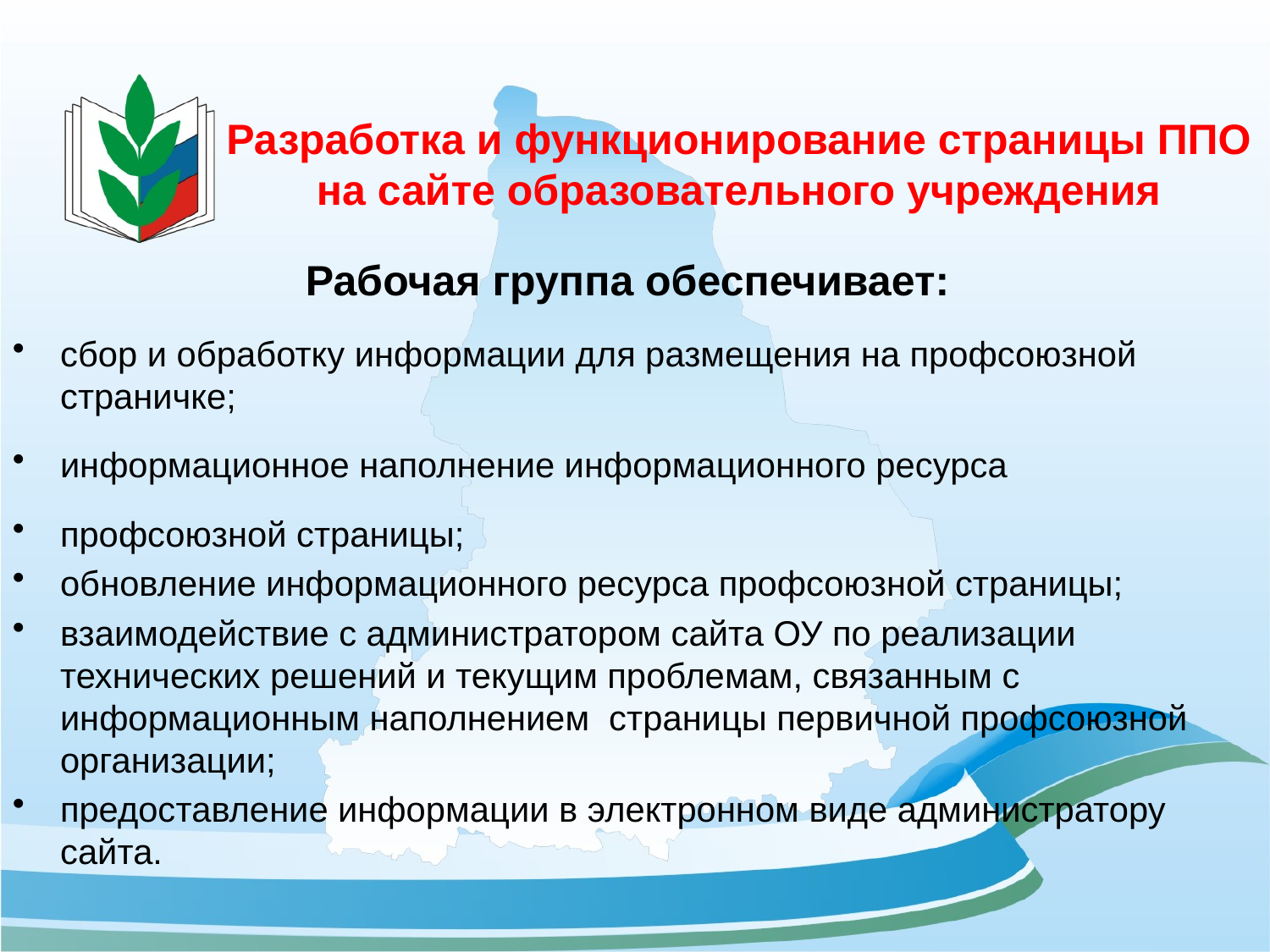

# Разработка и функционирование страницы ППО на сайте образовательного учреждения

Рабочая группа обеспечивает:

сбор и обработку информации для размещения на профсоюзной страничке;

информационное наполнение информационного ресурса

профсоюзной страницы;
обновление информационного ресурса профсоюзной страницы;
взаимодействие с администратором сайта ОУ по реализации технических решений и текущим проблемам, связанным с информационным наполнением  страницы первичной профсоюзной организации;
предоставление информации в электронном виде администратору сайта.